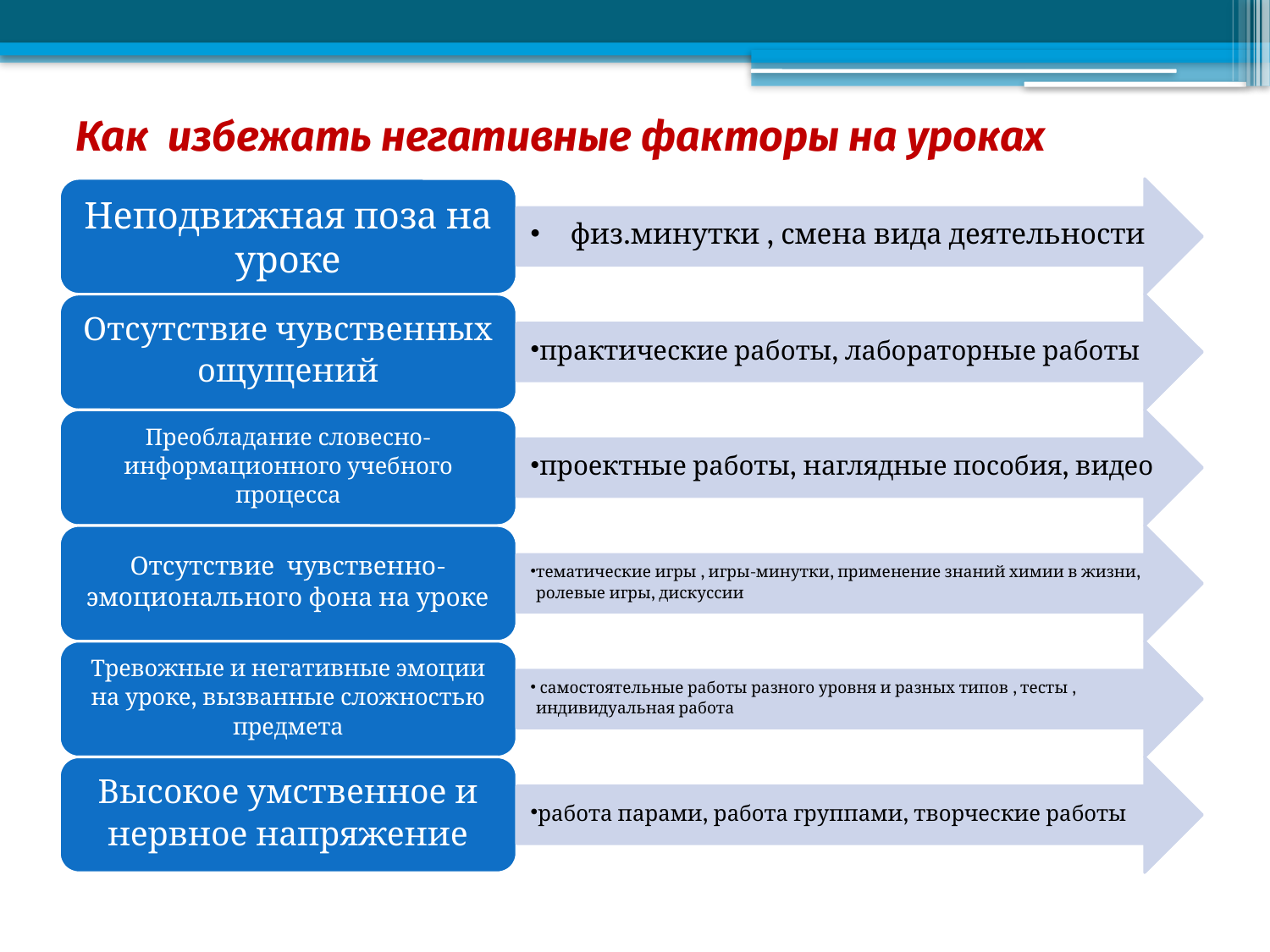

# Как  избежать негативные факторы на уроках
Неподвижная поза на уроке
физ.минутки , смена вида деятельности
Отсутствие чувственных ощущений
практические работы, лабораторные работы
Преобладание словесно-информационного учебного процесса
Тревожные и негативные эмоции на уроке, вызванные сложностью предмета
Отсутствие  чувственно-эмоционального фона на уроке
проектные работы, наглядные пособия, видео
тематические игры , игры-минутки, применение знаний химии в жизни, ролевые игры, дискуссии
 самостоятельные работы разного уровня и разных типов , тесты ,  индивидуальная работа
Высокое умственное и нервное напряжение
работа парами, работа группами, творческие работы